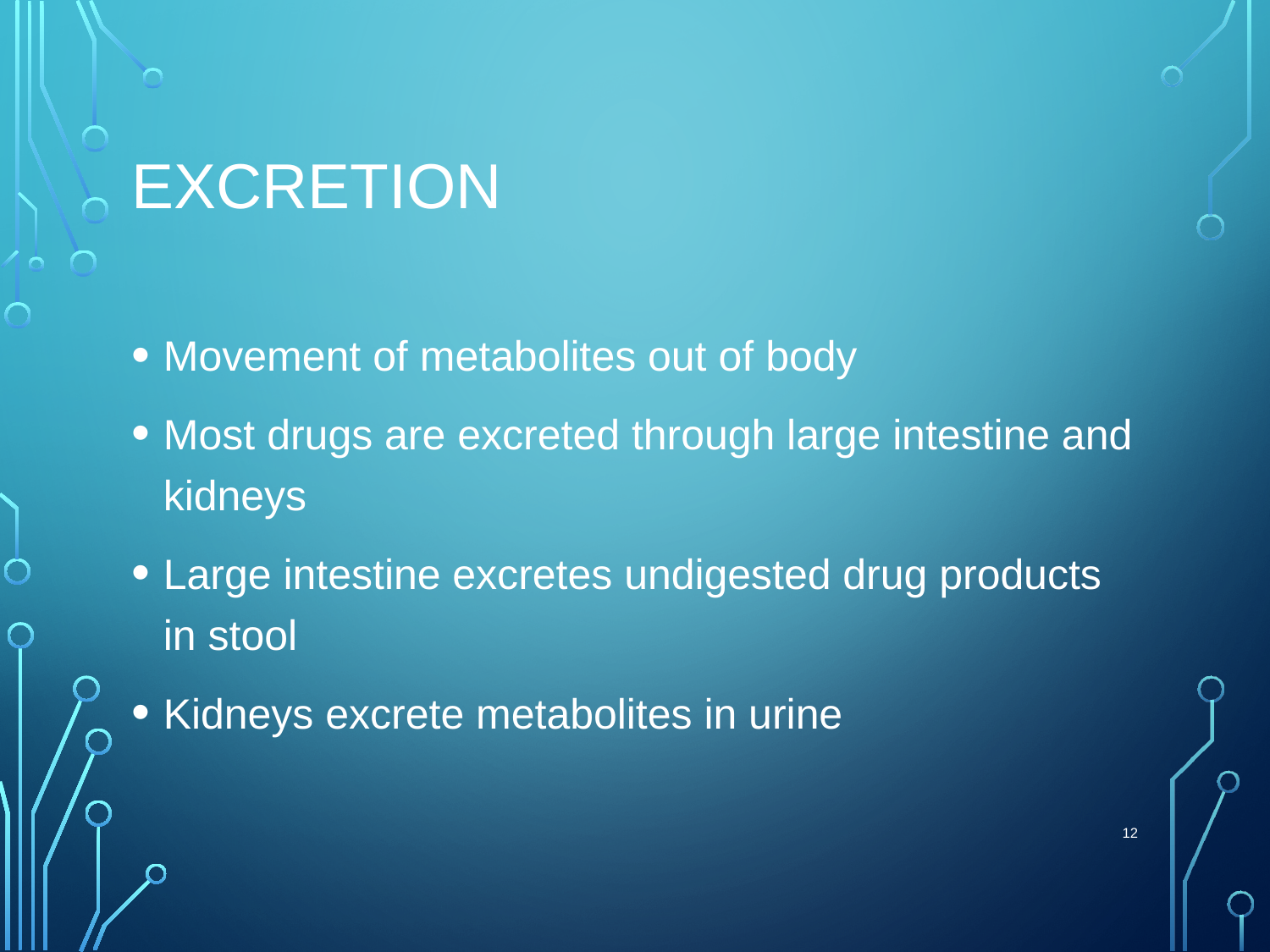

# Excretion
Movement of metabolites out of body
Most drugs are excreted through large intestine and kidneys
Large intestine excretes undigested drug products in stool
Kidneys excrete metabolites in urine
 12